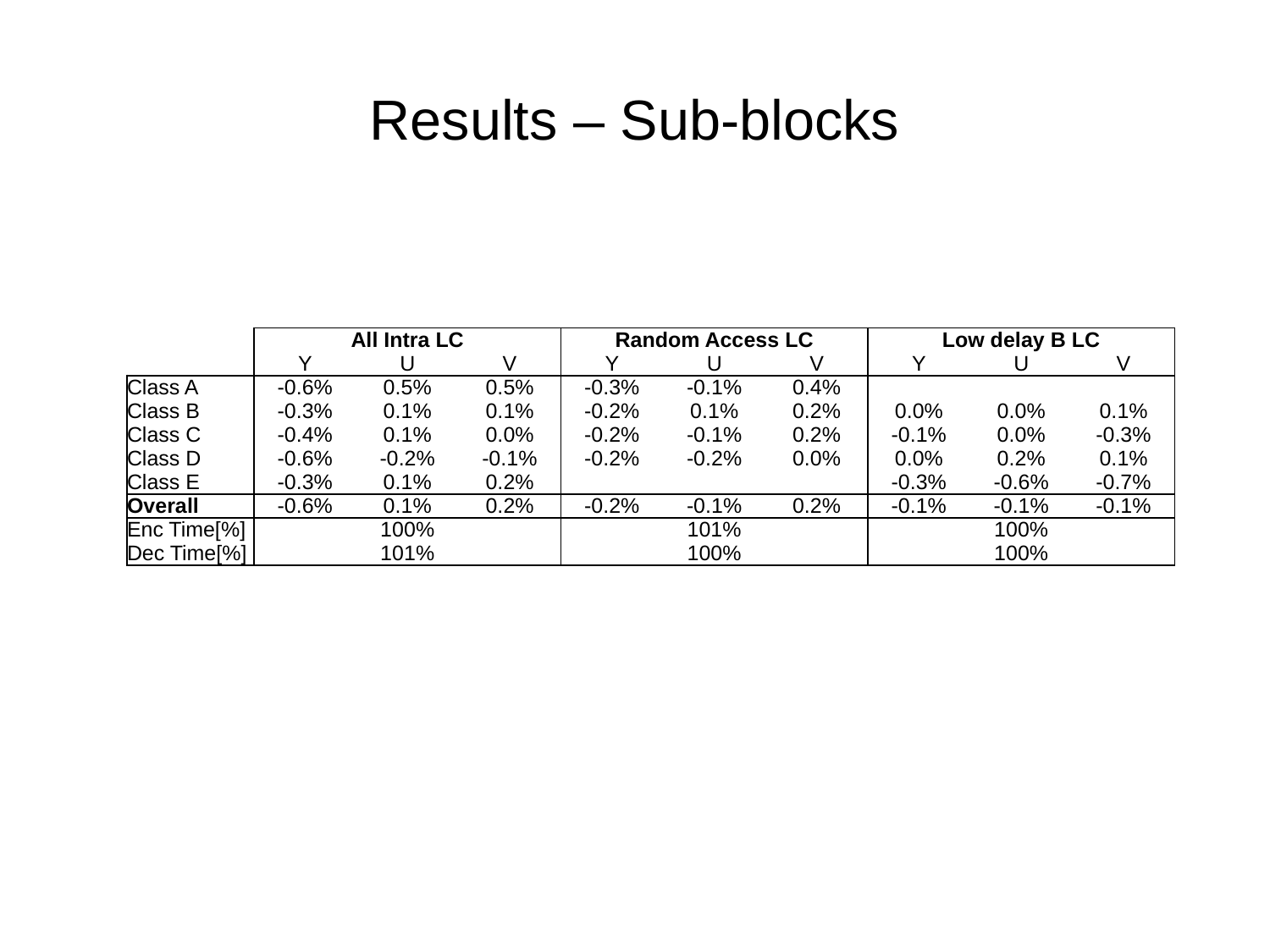

# Results – Sub-blocks
|  | All Intra LC |  |  | Random Access LC |  |  | Low delay B LC |  |  |
| --- | --- | --- | --- | --- | --- | --- | --- | --- | --- |
|  | Y | U | V | Y | U | V | Y | U | V |
| Class A | -0.6% | 0.5% | 0.5% | -0.3% | -0.1% | 0.4% |  |  |  |
| Class B | -0.3% | 0.1% | 0.1% | -0.2% | 0.1% | 0.2% | 0.0% | 0.0% | 0.1% |
| Class C | -0.4% | 0.1% | 0.0% | -0.2% | -0.1% | 0.2% | -0.1% | 0.0% | -0.3% |
| Class D | -0.6% | -0.2% | -0.1% | -0.2% | -0.2% | 0.0% | 0.0% | 0.2% | 0.1% |
| Class E | -0.3% | 0.1% | 0.2% |  |  |  | -0.3% | -0.6% | -0.7% |
| Overall | -0.6% | 0.1% | 0.2% | -0.2% | -0.1% | 0.2% | -0.1% | -0.1% | -0.1% |
| Enc Time[%] | 100% |  |  | 101% |  |  | 100% |  |  |
| Dec Time[%] | 101% |  |  | 100% |  |  | 100% |  |  |